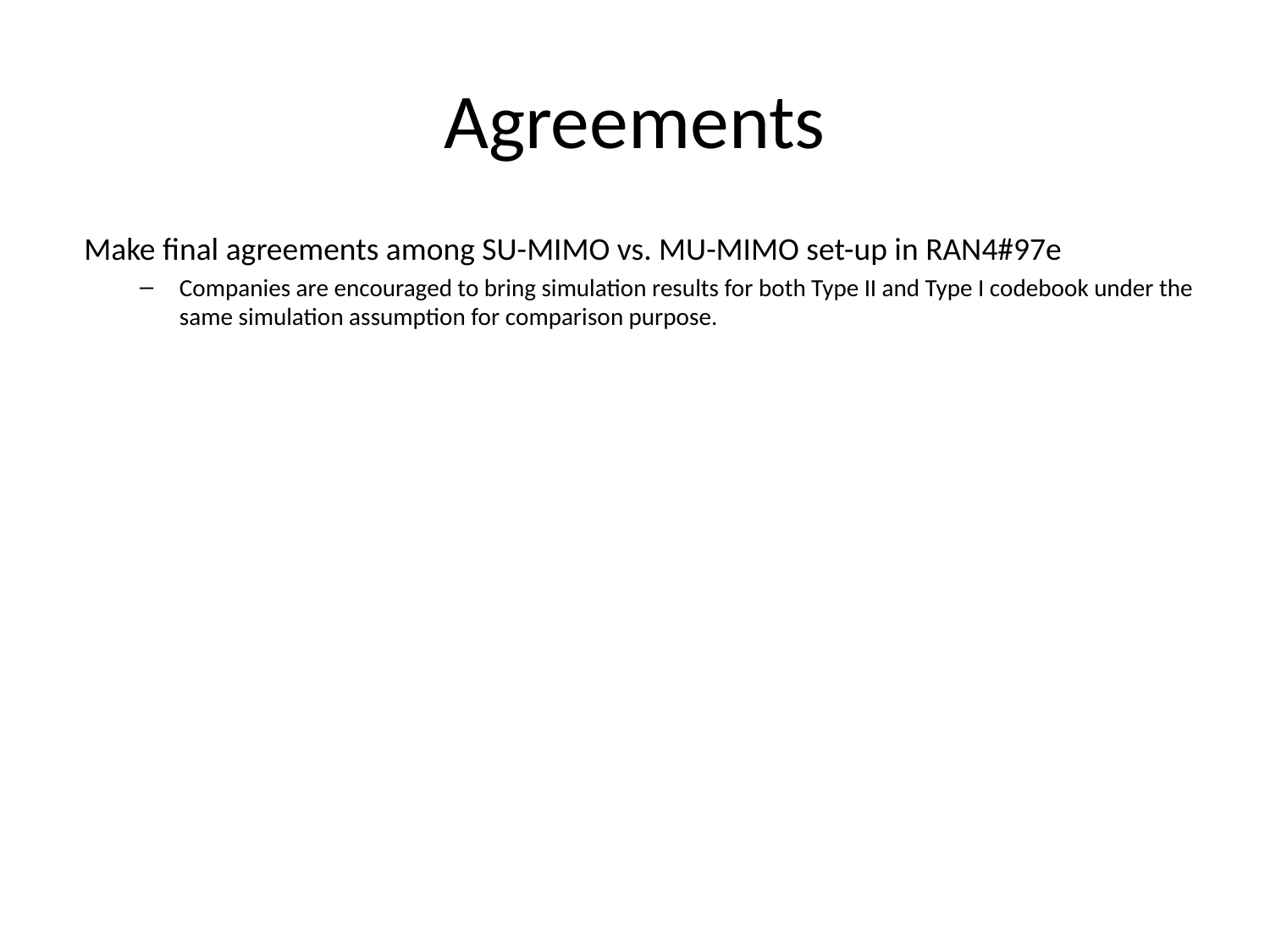

# Agreements
Make final agreements among SU-MIMO vs. MU-MIMO set-up in RAN4#97e
Companies are encouraged to bring simulation results for both Type II and Type I codebook under the same simulation assumption for comparison purpose.